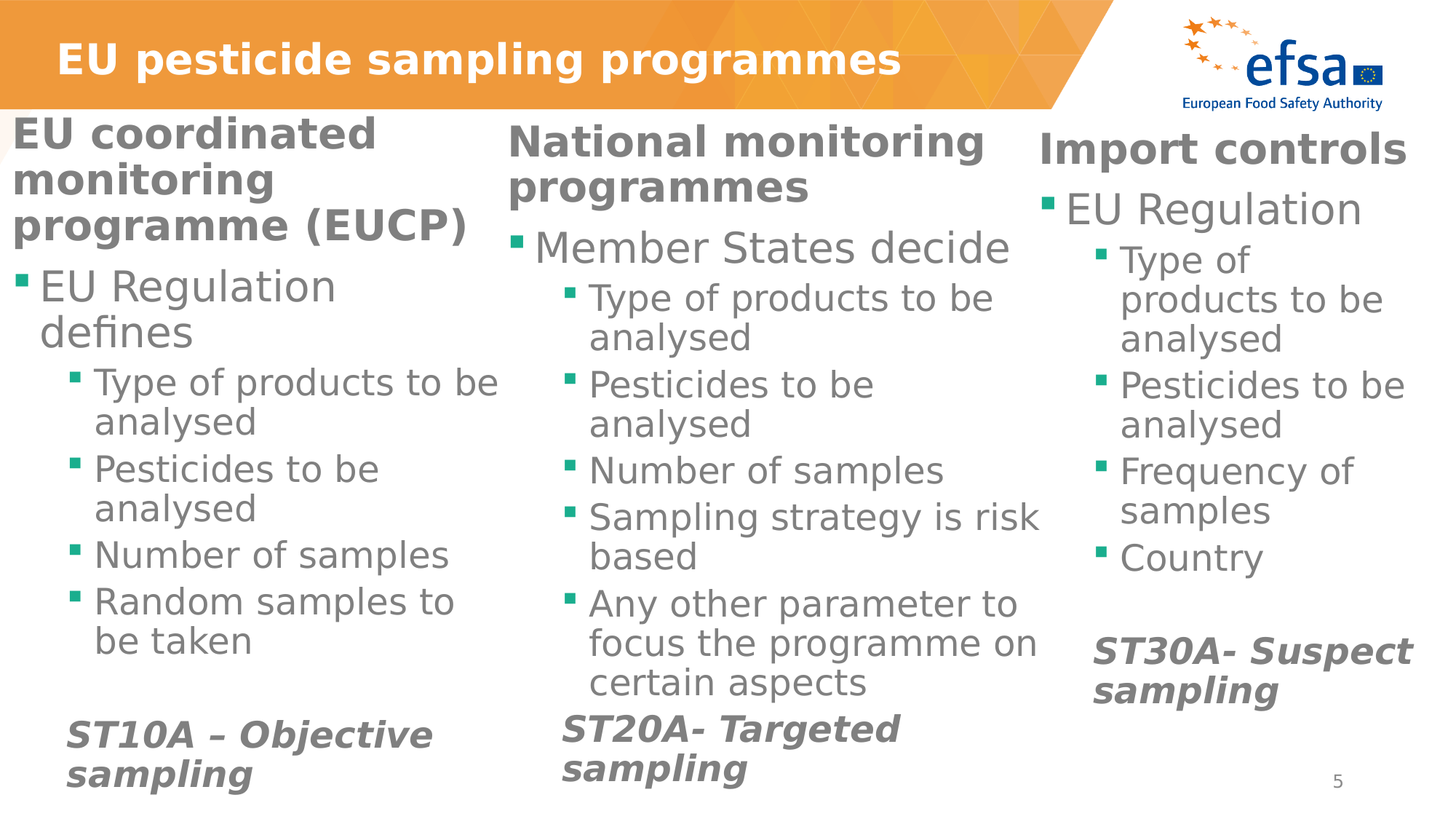

# EU pesticide sampling programmes
EU coordinated monitoring programme (EUCP)
EU Regulation defines
Type of products to be analysed
Pesticides to be analysed
Number of samples
Random samples to be taken

ST10A – Objective sampling

National monitoring programmes
Member States decide
Type of products to be analysed
Pesticides to be analysed
Number of samples
Sampling strategy is risk based
Any other parameter to focus the programme on certain aspects
ST20A- Targeted sampling
Import controls
EU Regulation
Type of products to be analysed
Pesticides to be analysed
Frequency of samples
Country

ST30A- Suspect sampling
5